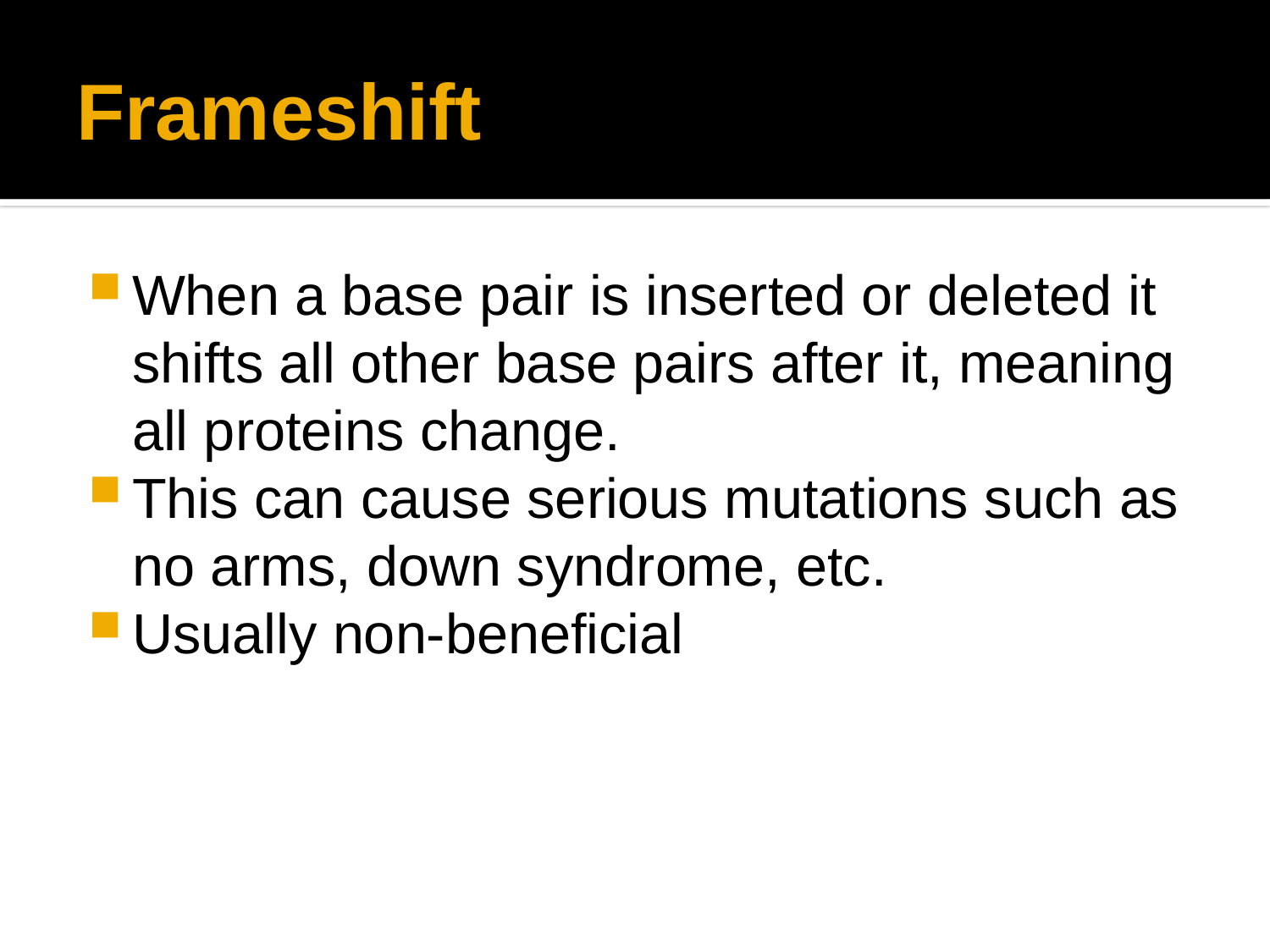

# Frameshift
When a base pair is inserted or deleted it shifts all other base pairs after it, meaning all proteins change.
This can cause serious mutations such as no arms, down syndrome, etc.
Usually non-beneficial